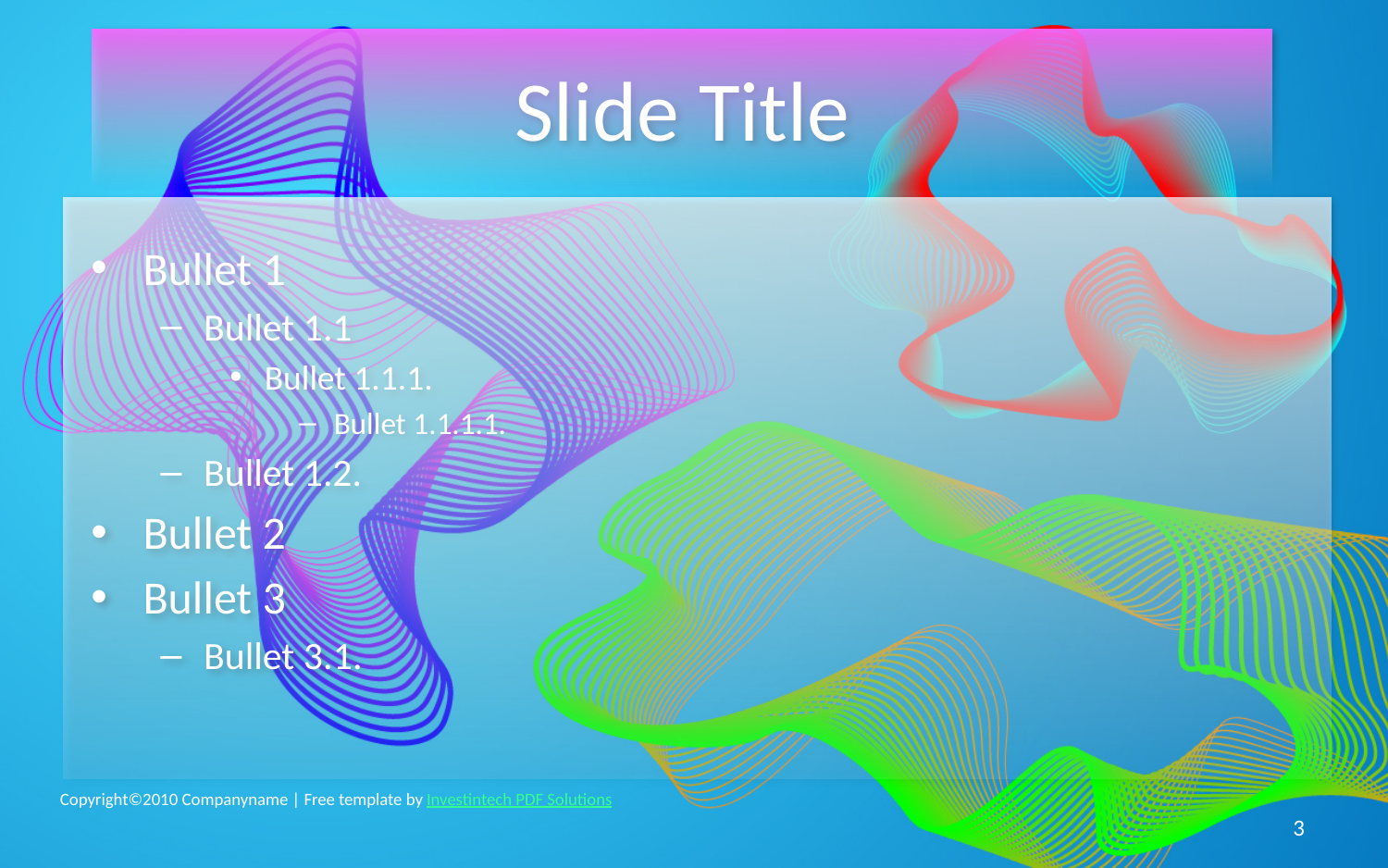

# Slide Title
Bullet 1
Bullet 1.1
Bullet 1.1.1.
Bullet 1.1.1.1.
Bullet 1.2.
Bullet 2
Bullet 3
Bullet 3.1.
Copyright©2010 Companyname | Free template by Investintech PDF Solutions
3